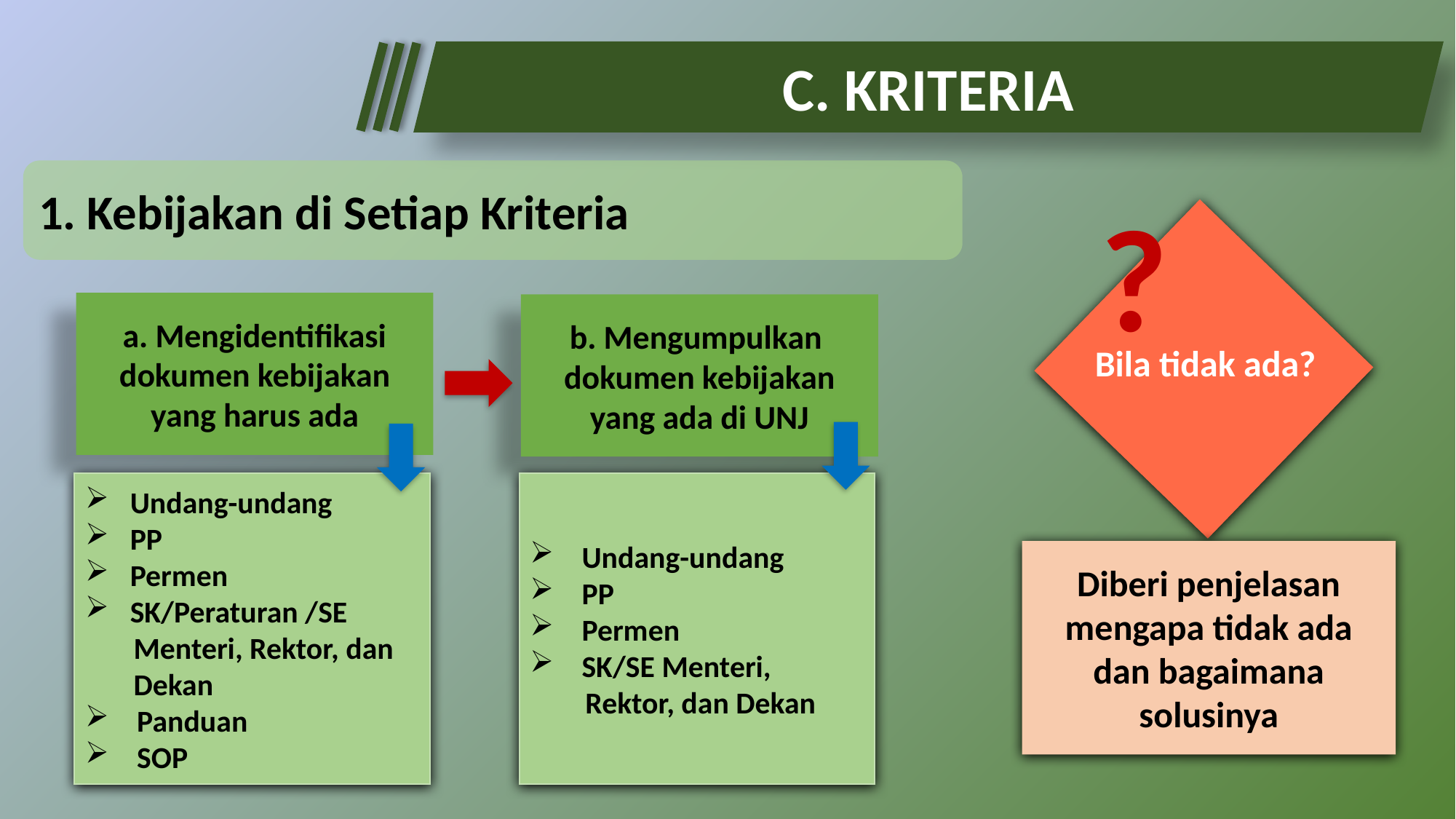

C. KRITERIA
1. Kebijakan di Setiap Kriteria
?
Bila tidak ada?

a. Mengidentifikasi dokumen kebijakan yang harus ada
b. Mengumpulkan  dokumen kebijakan yang ada di UNJ

   Undang-undang
   PP
   Permen
   SK/Peraturan /SE
       Menteri, Rektor, dan
       Dekan
    Panduan
    SOP
    Undang-undang
    PP
    Permen
    SK/SE Menteri,
        Rektor, dan Dekan
Diberi penjelasan mengapa tidak ada dan bagaimana solusinya